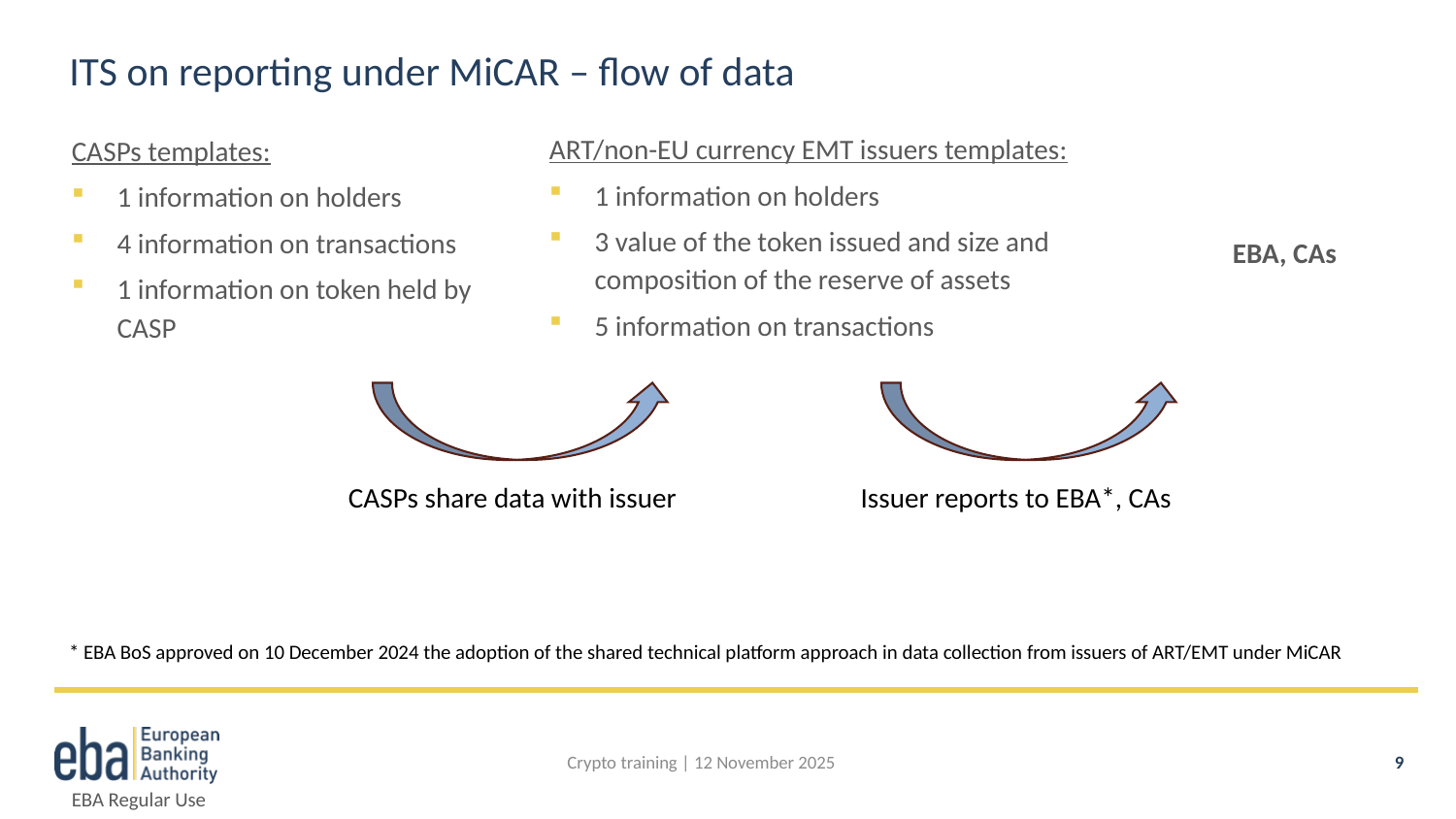

# ITS on reporting under MiCAR – flow of data

ART/non-EU currency EMT issuers templates:
1 information on holders
3 value of the token issued and size and composition of the reserve of assets
5 information on transactions
CASPs templates:
1 information on holders
4 information on transactions
1 information on token held by CASP
EBA, CAs

Issuer reports to EBA*, CAs
CASPs share data with issuer
* EBA BoS approved on 10 December 2024 the adoption of the shared technical platform approach in data collection from issuers of ART/EMT under MiCAR
Crypto training | 12 November 2025
9